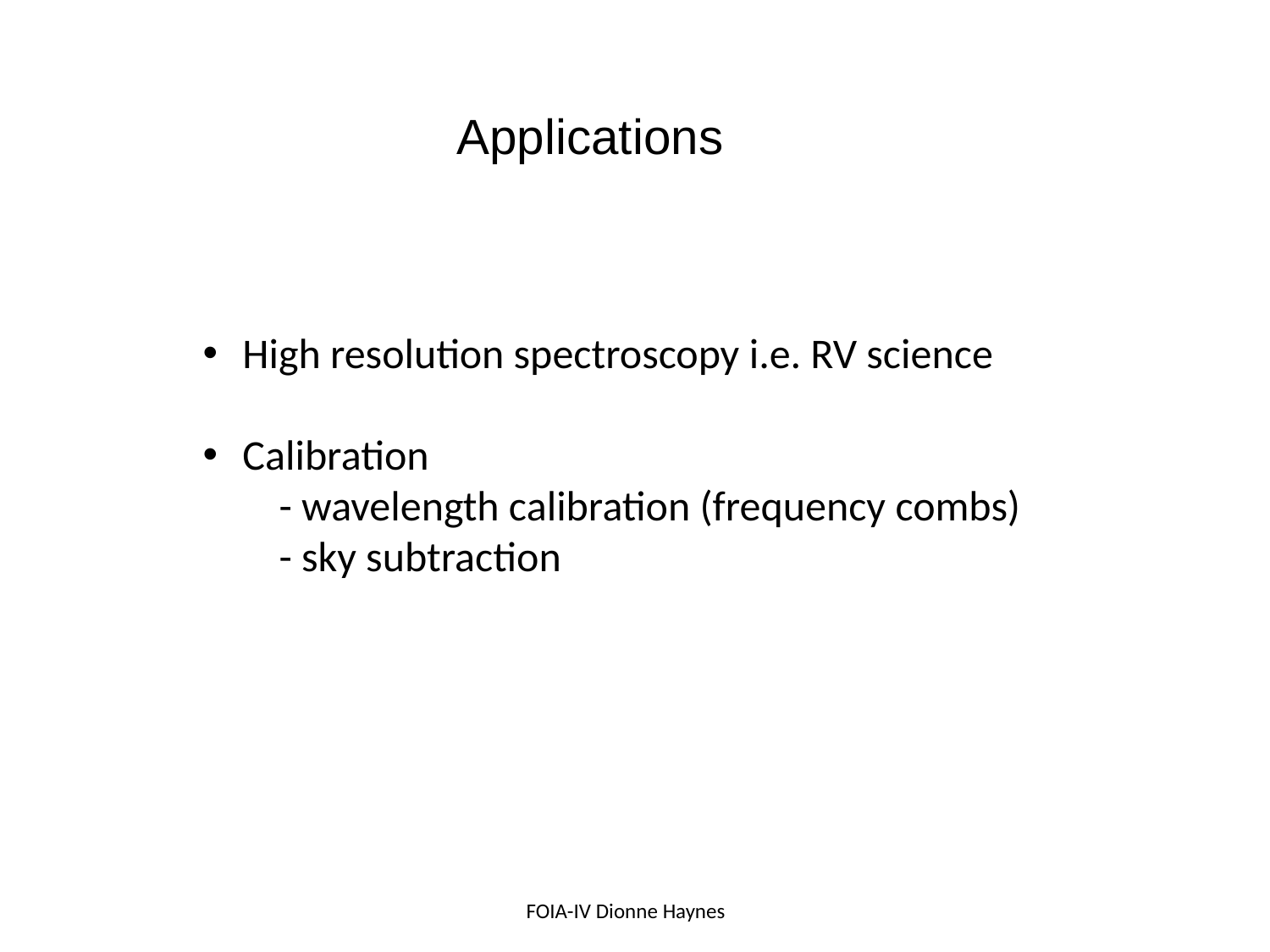

Applications
High resolution spectroscopy i.e. RV science

Calibration
        - wavelength calibration (frequency combs)
        - sky subtraction

FOIA-IV Dionne Haynes